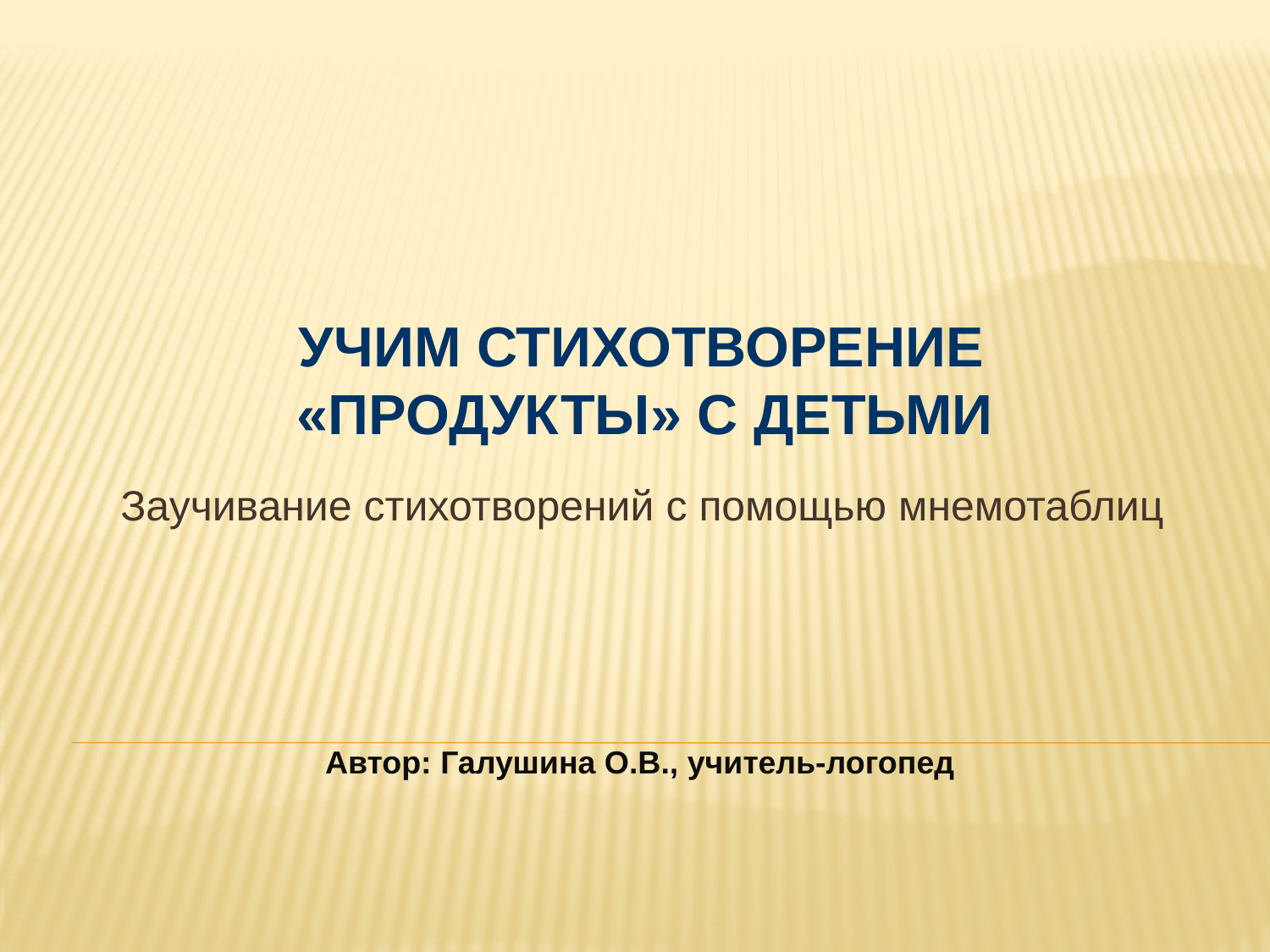

УЧИМ СТИХОТВОРЕНИЕ
«ПРОДУКТЫ» С ДЕТЬМИ
Заучивание стихотворений с помощью мнемотаблиц
  Автор: Галушина О.В., учитель-логопед